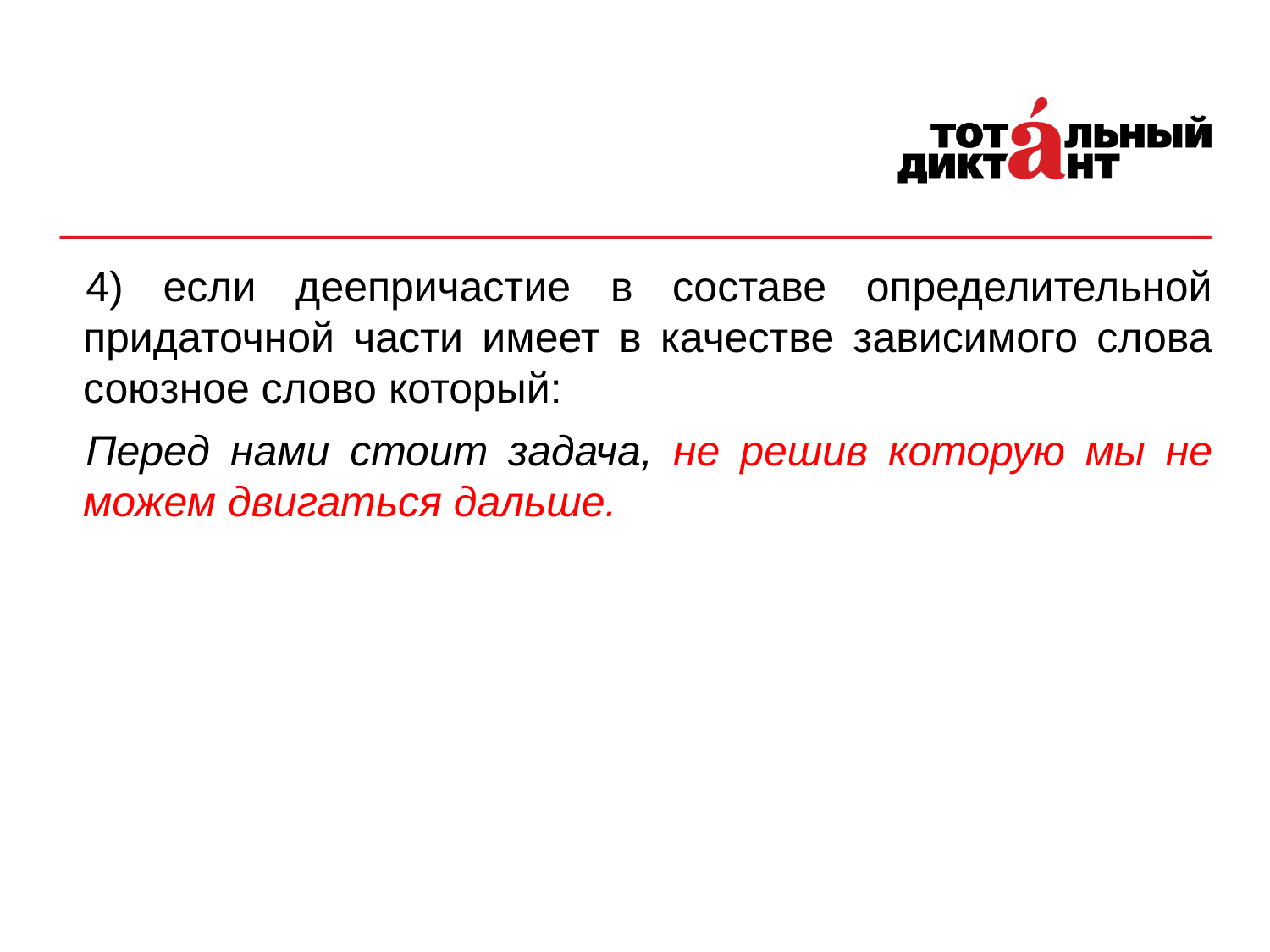

4) если деепричастие в составе определительной придаточной части имеет в качестве зависимого слова союзное слово который:
Перед нами стоит задача, не решив которую мы не можем двигаться дальше.